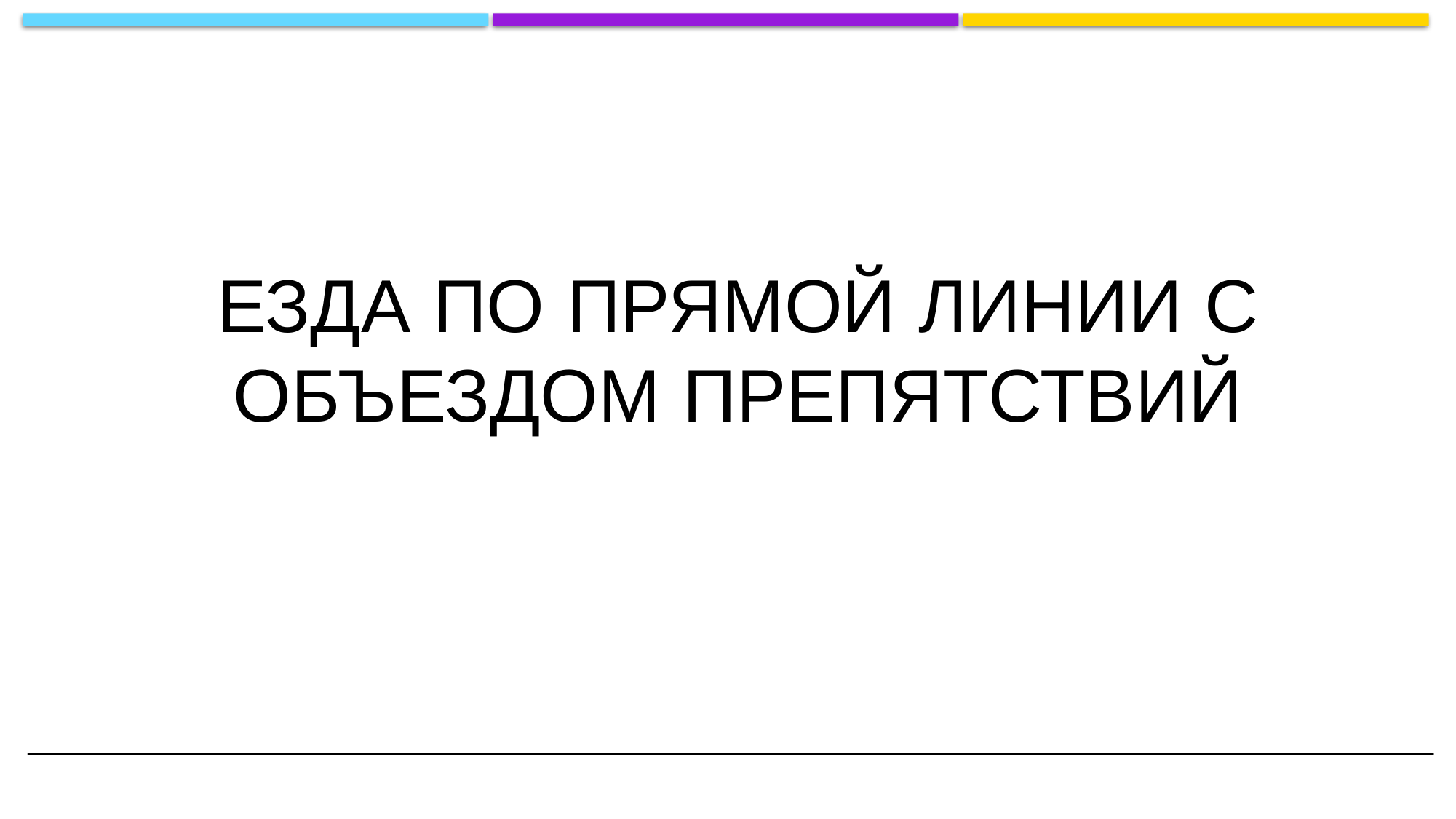

# Езда по прямой линии с объездом препятствий